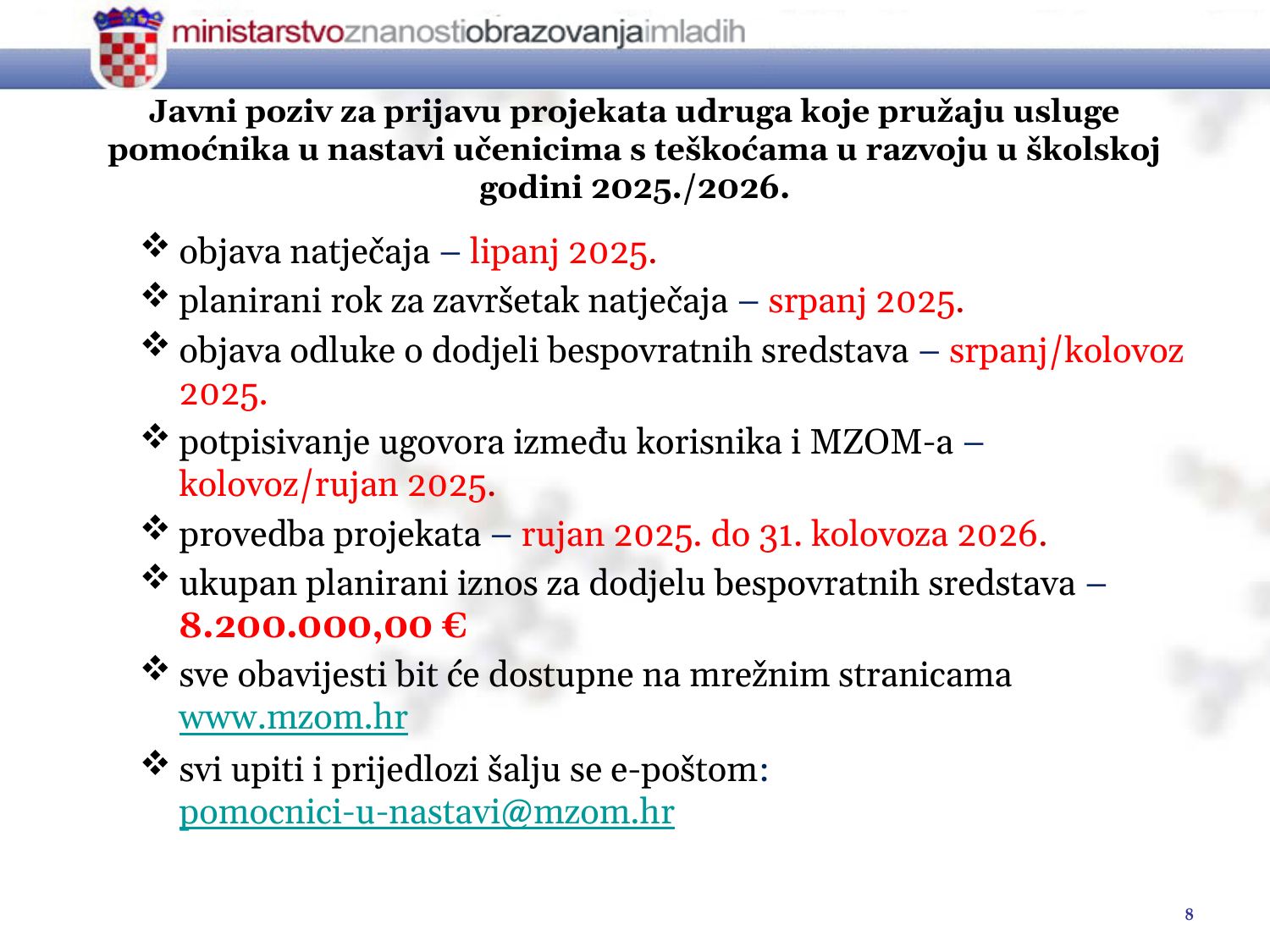

# Javni poziv za prijavu projekata udruga koje pružaju usluge pomoćnika u nastavi učenicima s teškoćama u razvoju u školskoj godini 2025./2026.
objava natječaja – lipanj 2025.
planirani rok za završetak natječaja – srpanj 2025.
objava odluke o dodjeli bespovratnih sredstava – srpanj/kolovoz 2025.
potpisivanje ugovora između korisnika i MZOM-a – kolovoz/rujan 2025.
provedba projekata – rujan 2025. do 31. kolovoza 2026.
ukupan planirani iznos za dodjelu bespovratnih sredstava –8.200.000,00 €
sve obavijesti bit će dostupne na mrežnim stranicama www.mzom.hr
svi upiti i prijedlozi šalju se e-poštom: pomocnici-u-nastavi@mzom.hr

8